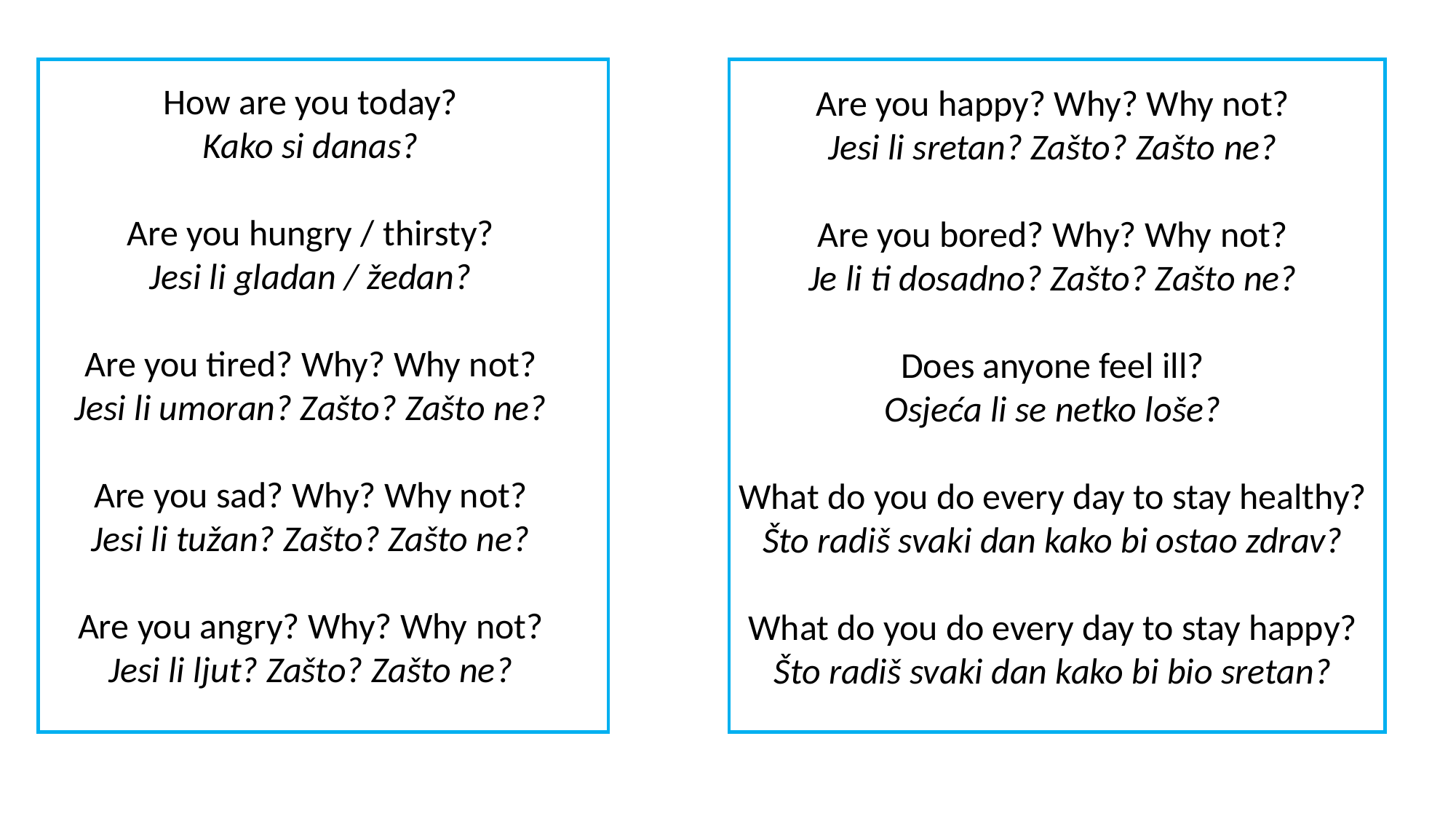

How are you today?
Kako si danas?

Are you hungry / thirsty?
Jesi li gladan / žedan?

Are you tired? Why? Why not?
Jesi li umoran? Zašto? Zašto ne?

Are you sad? Why? Why not?
Jesi li tužan? Zašto? Zašto ne?

Are you angry? Why? Why not?
Jesi li ljut? Zašto? Zašto ne?

Are you happy? Why? Why not?
Jesi li sretan? Zašto? Zašto ne?

Are you bored? Why? Why not?
Je li ti dosadno? Zašto? Zašto ne?

Does anyone feel ill?
Osjeća li se netko loše?

What do you do every day to stay healthy?
Što radiš svaki dan kako bi ostao zdrav?

What do you do every day to stay happy?
Što radiš svaki dan kako bi bio sretan?